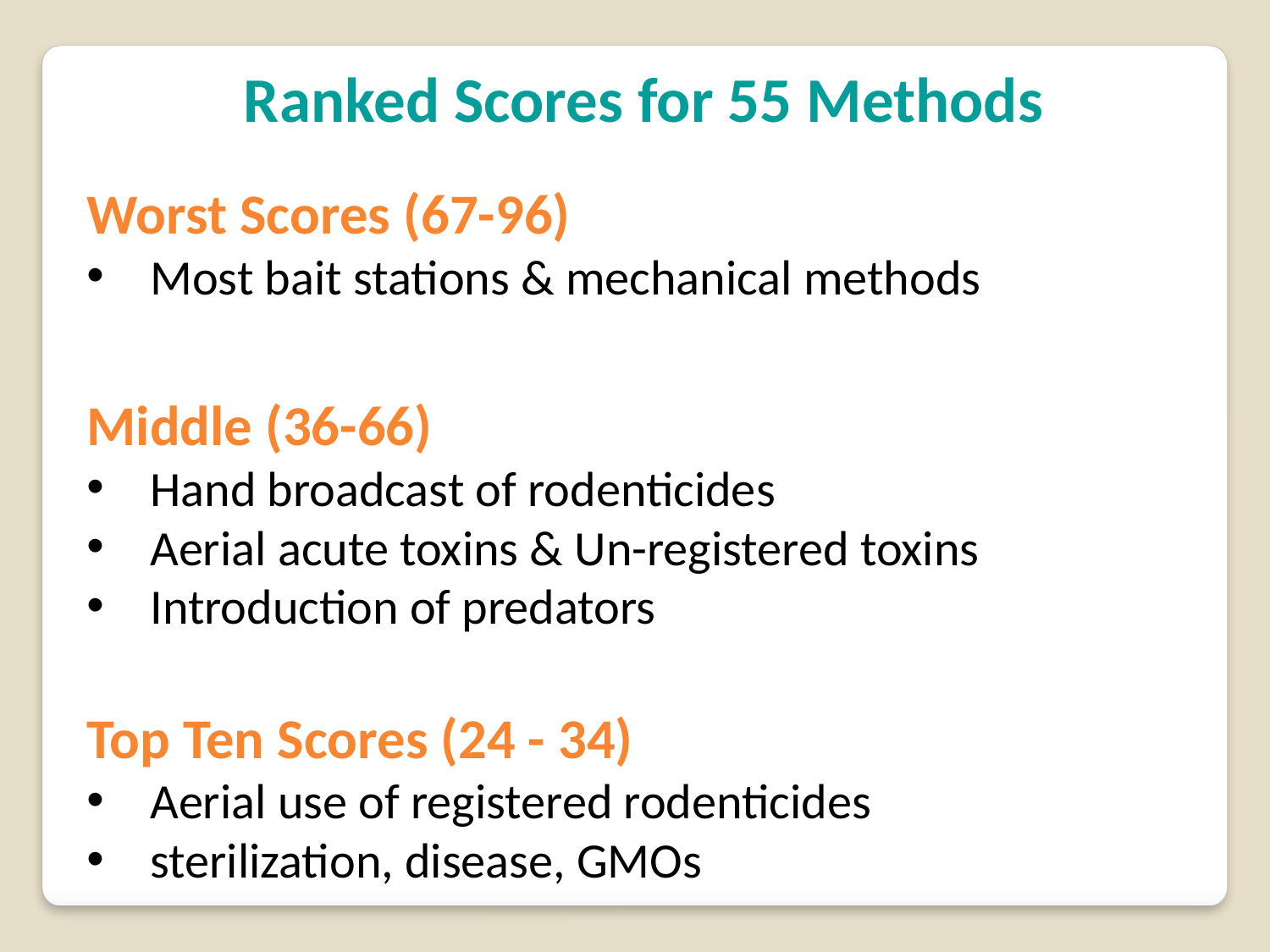

Ranked Scores for 55 Methods

Worst Scores (67-96)
Most bait stations & mechanical methods

Middle (36-66)
Hand broadcast of rodenticides
Aerial acute toxins & Un-registered toxins
Introduction of predators

Top Ten Scores (24 - 34)
Aerial use of registered rodenticides
sterilization, disease, GMOs